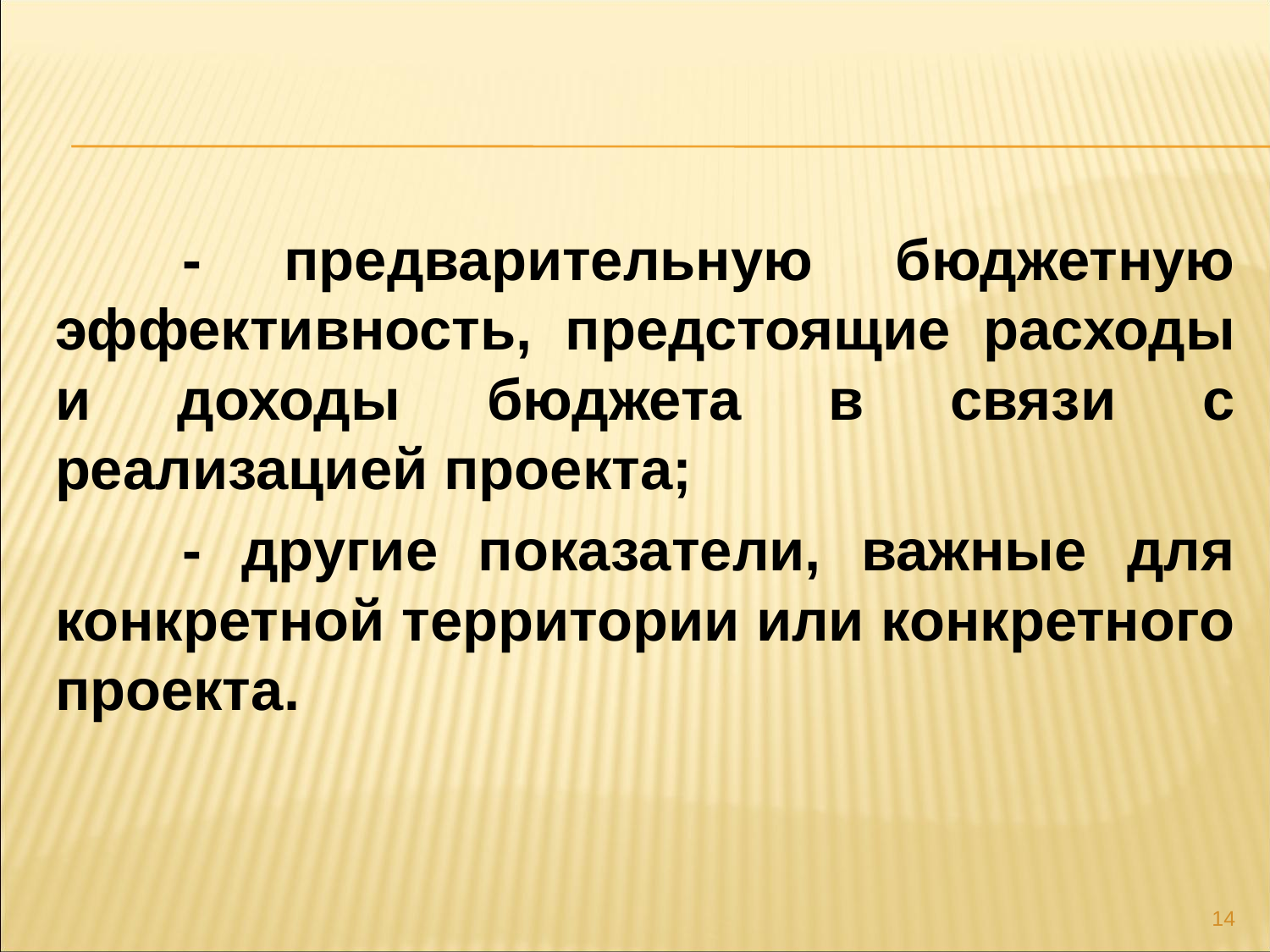

- предварительную бюджетную эффективность, предстоящие расходы и доходы бюджета в связи с реализацией проекта;
	- другие показатели, важные для конкретной территории или конкретного проекта.
14